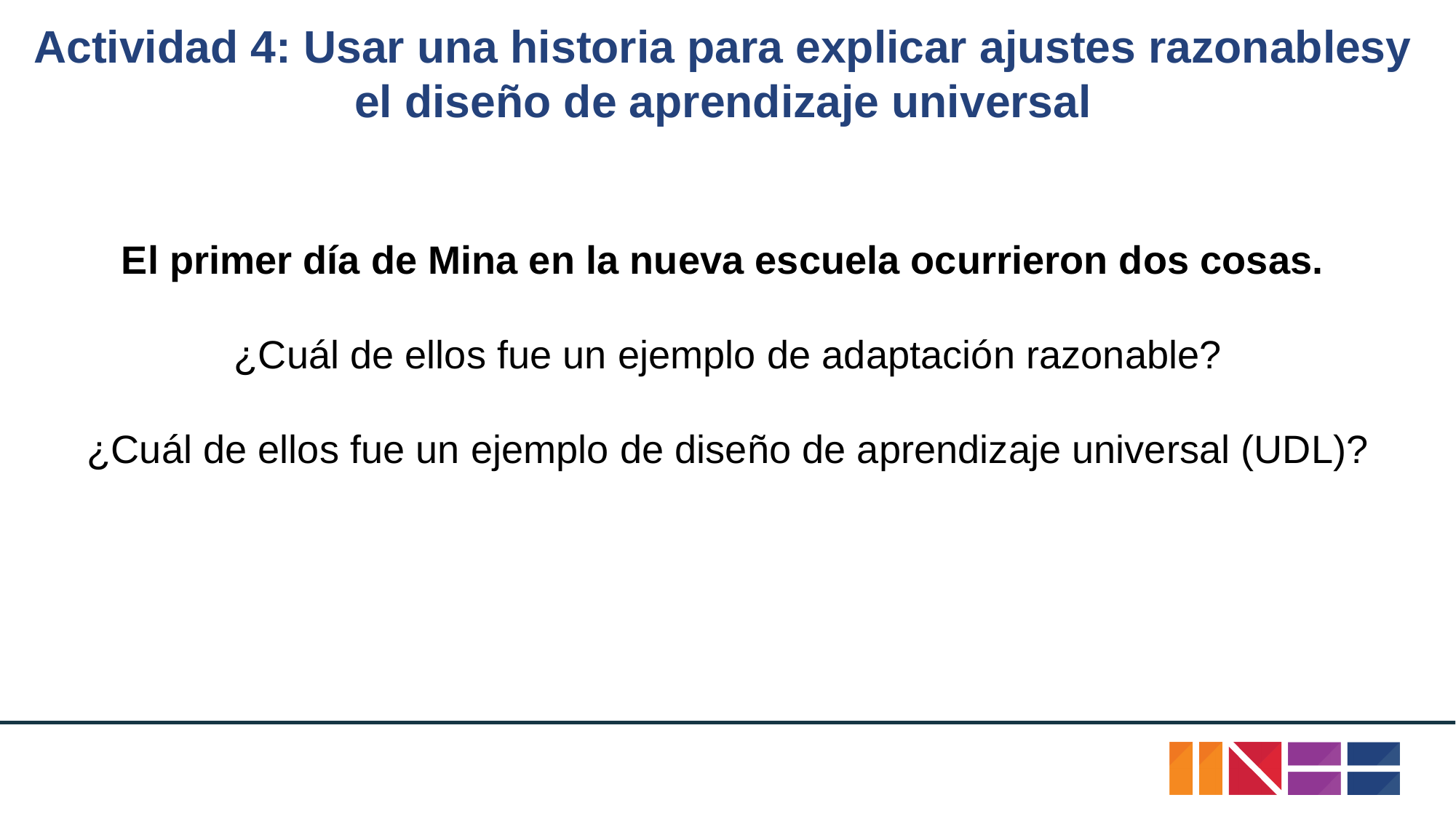

# Actividad 4: Usar una historia para explicar ajustes razonablesy el diseño de aprendizaje universal

El primer día de Mina en la nueva escuela ocurrieron dos cosas.

¿Cuál de ellos fue un ejemplo de adaptación razonable?
¿Cuál de ellos fue un ejemplo de diseño de aprendizaje universal (UDL)?